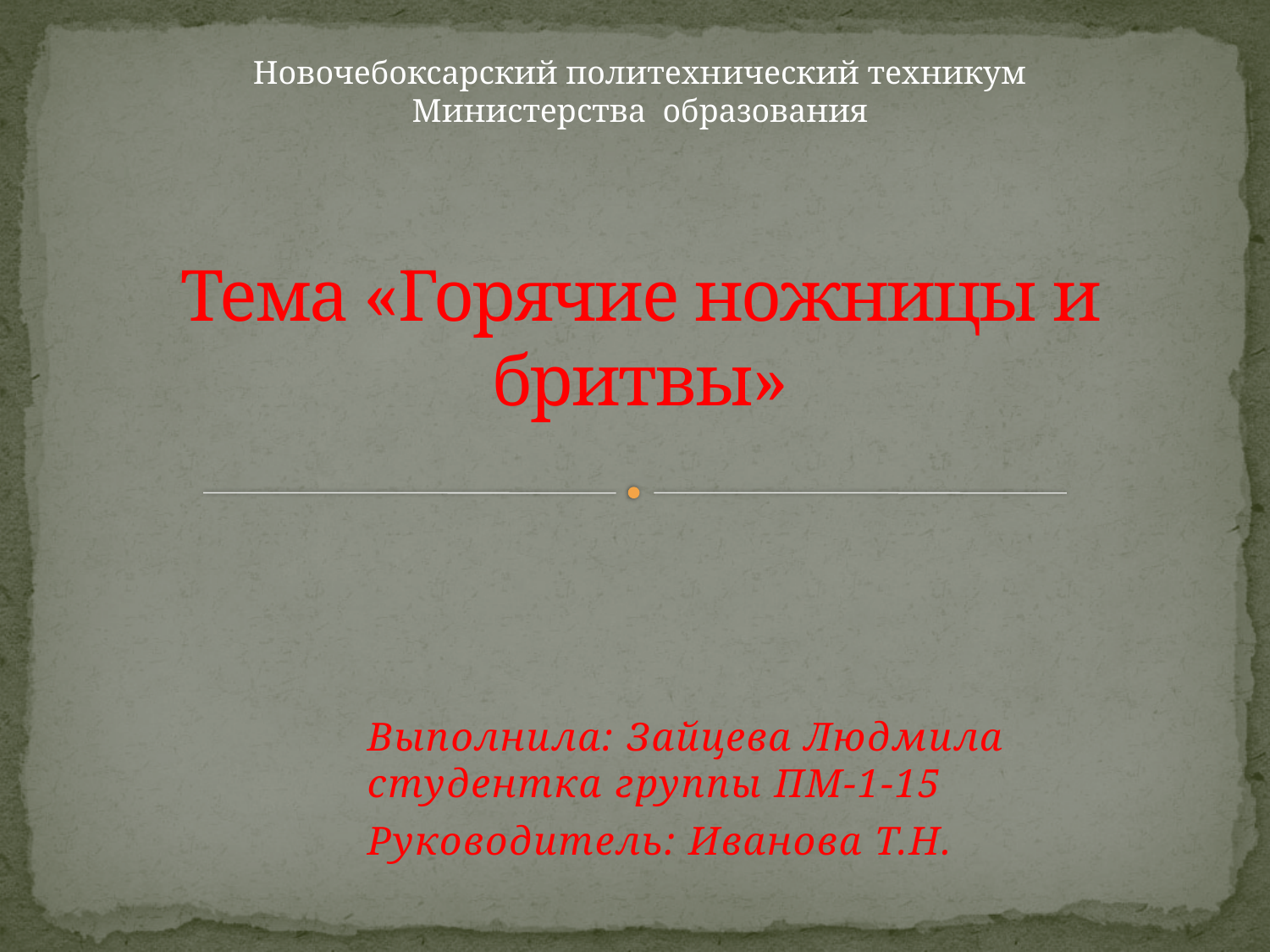

Новочебоксарский политехнический техникум
Министерства  образования

# Тема «Горячие ножницы и бритвы»
Выполнила: Зайцева Людмила студентка группы ПМ-1-15
Руководитель: Иванова Т.Н.